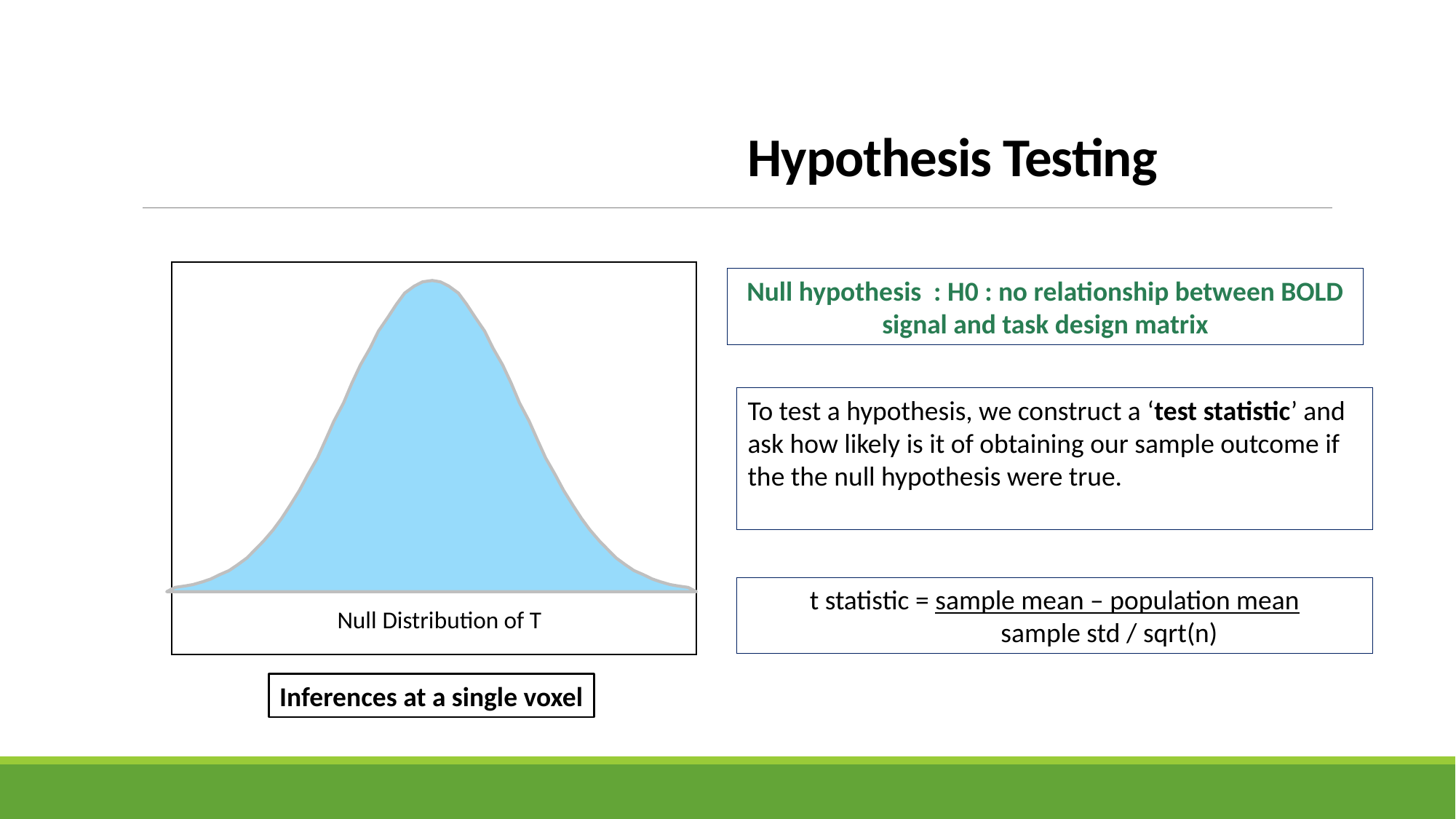

# Hypothesis Testing

Null Distribution of T
Null hypothesis  : H0 : no relationship between BOLD signal and task design matrix
To test a hypothesis, we construct a ‘test statistic’ and ask how likely is it of obtaining our sample outcome if the the null hypothesis were true.

t statistic = sample mean – population mean
	sample std / sqrt(n)
Inferences at a single voxel